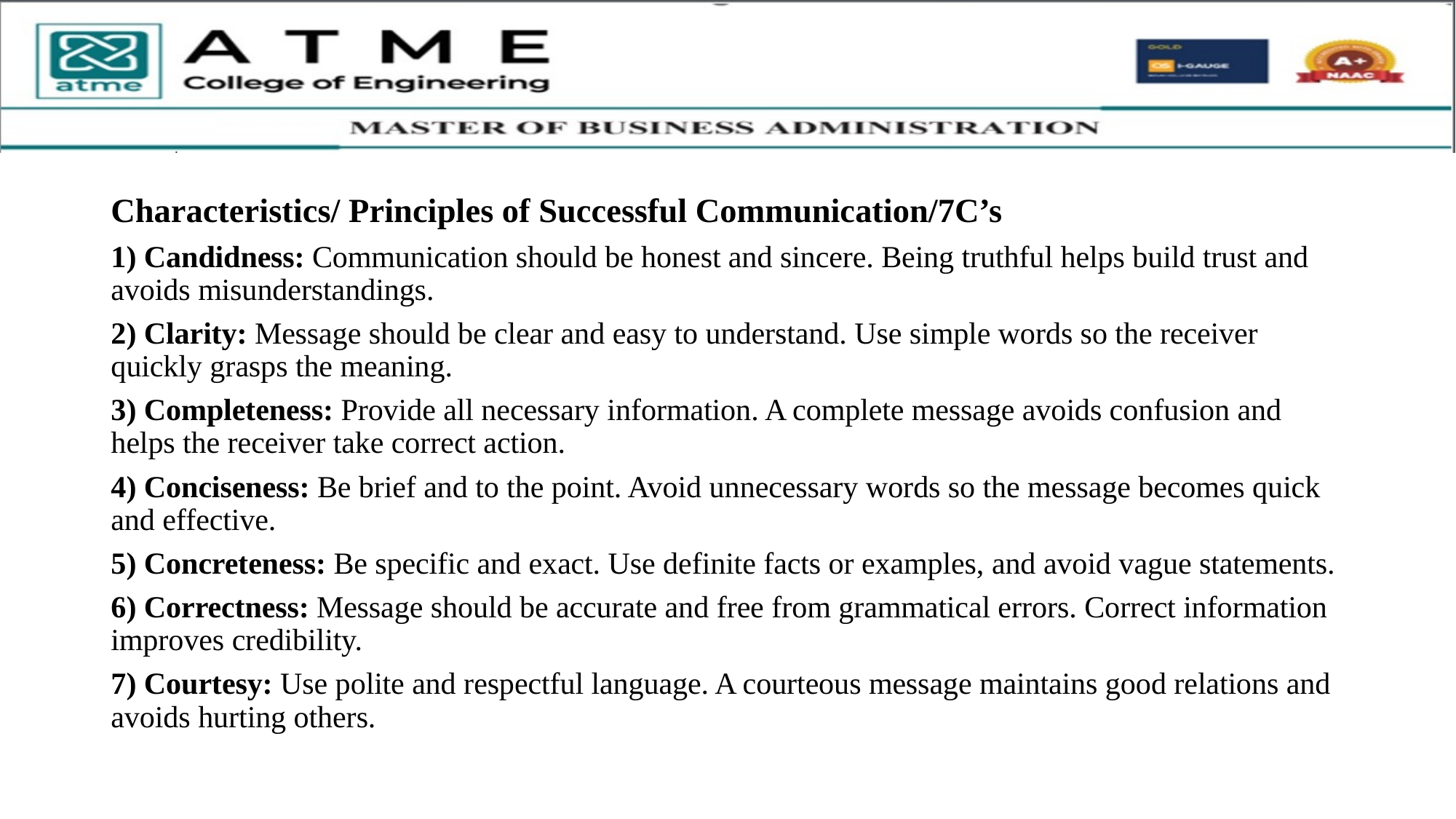

Characteristics/ Principles of Successful Communication/7C’s
1) Candidness: Communication should be honest and sincere. Being truthful helps build trust and avoids misunderstandings.
2) Clarity: Message should be clear and easy to understand. Use simple words so the receiver quickly grasps the meaning.
3) Completeness: Provide all necessary information. A complete message avoids confusion and helps the receiver take correct action.
4) Conciseness: Be brief and to the point. Avoid unnecessary words so the message becomes quick and effective.
5) Concreteness: Be specific and exact. Use definite facts or examples, and avoid vague statements.
6) Correctness: Message should be accurate and free from grammatical errors. Correct information improves credibility.
7) Courtesy: Use polite and respectful language. A courteous message maintains good relations and avoids hurting others.